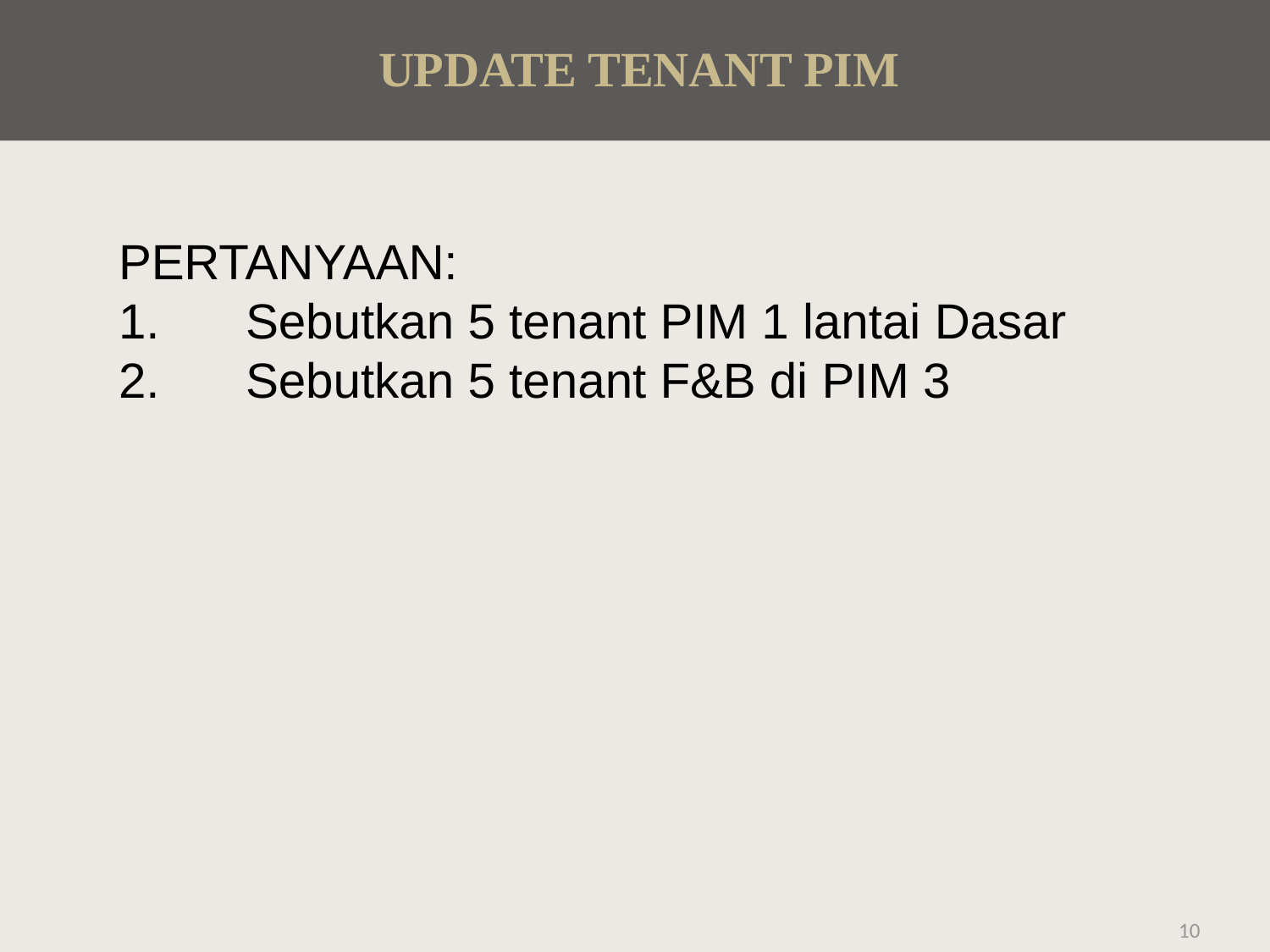

UPDATE TENANT PIM
PERTANYAAN:
Sebutkan 5 tenant PIM 1 lantai Dasar
Sebutkan 5 tenant F&B di PIM 3
10